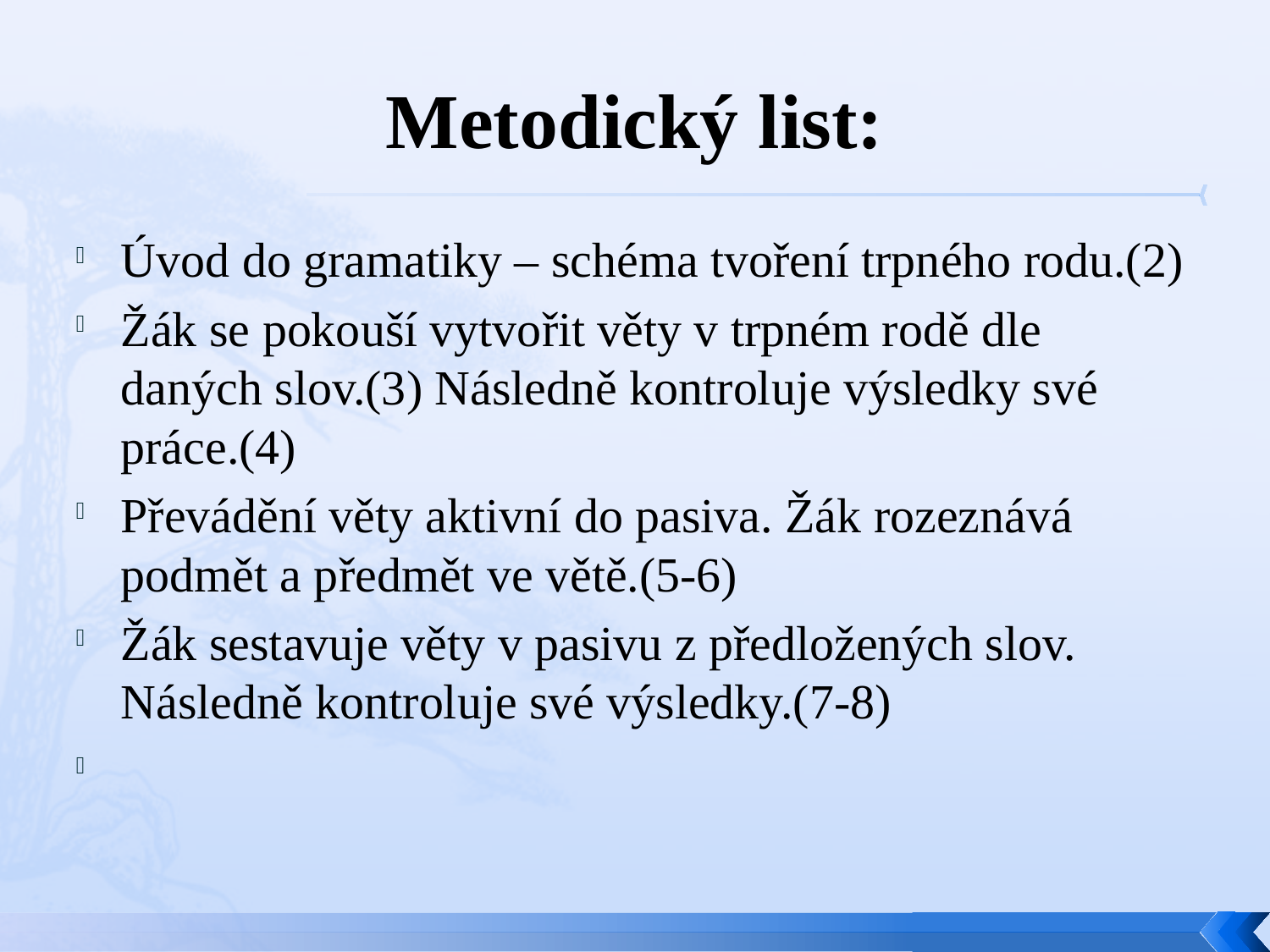

# Metodický list:
Úvod do gramatiky – schéma tvoření trpného rodu.(2)
Žák se pokouší vytvořit věty v trpném rodě dle daných slov.(3) Následně kontroluje výsledky své práce.(4)
Převádění věty aktivní do pasiva. Žák rozeznává podmět a předmět ve větě.(5-6)
Žák sestavuje věty v pasivu z předložených slov. Následně kontroluje své výsledky.(7-8)